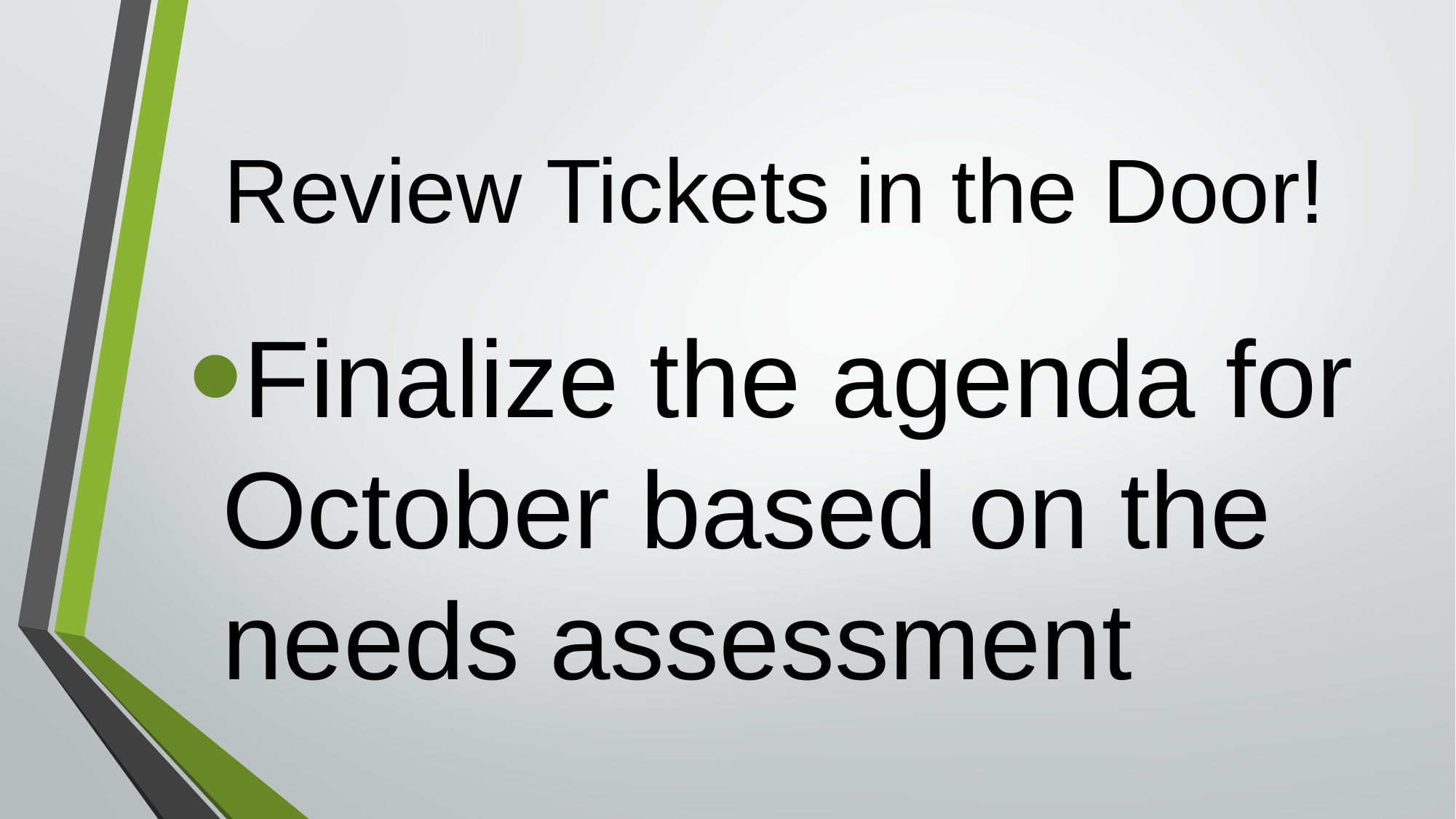

# Review Tickets in the Door!
Finalize the agenda for October based on the needs assessment